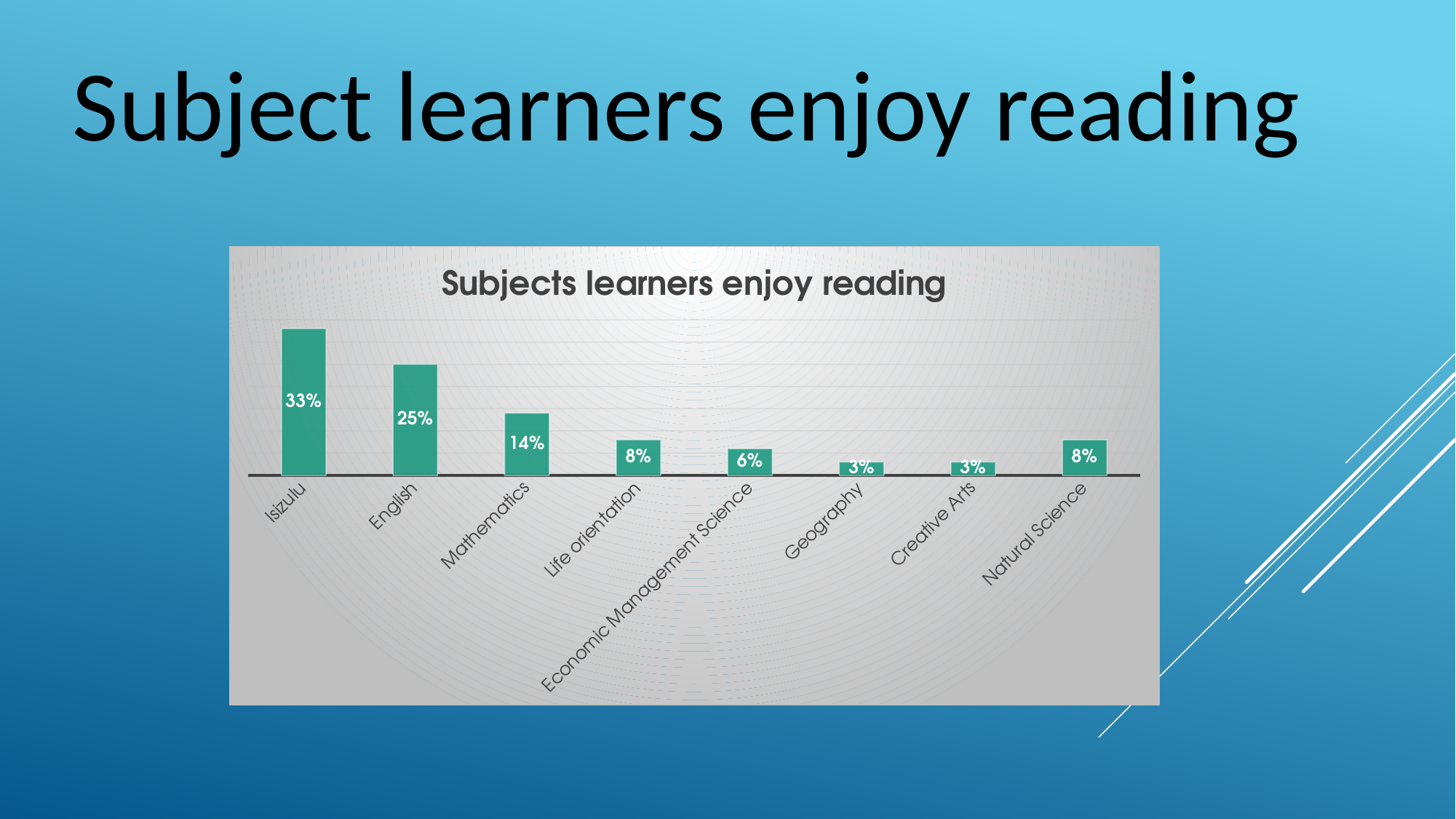

Subject learners enjoy reading

### Chart: Subjects learners enjoy reading

| Category |  |  |
|---|---|---|
| Isizulu | None | 0.33 |
| English | None | 0.25 |
| Mathematics | None | 0.14 |
| Life orientation | None | 0.08 |
| Economic Management Science | None | 0.06 |
| Geography | None | 0.03 |
| Creative Arts | None | 0.03 |
| Natural Science | None | 0.08 |